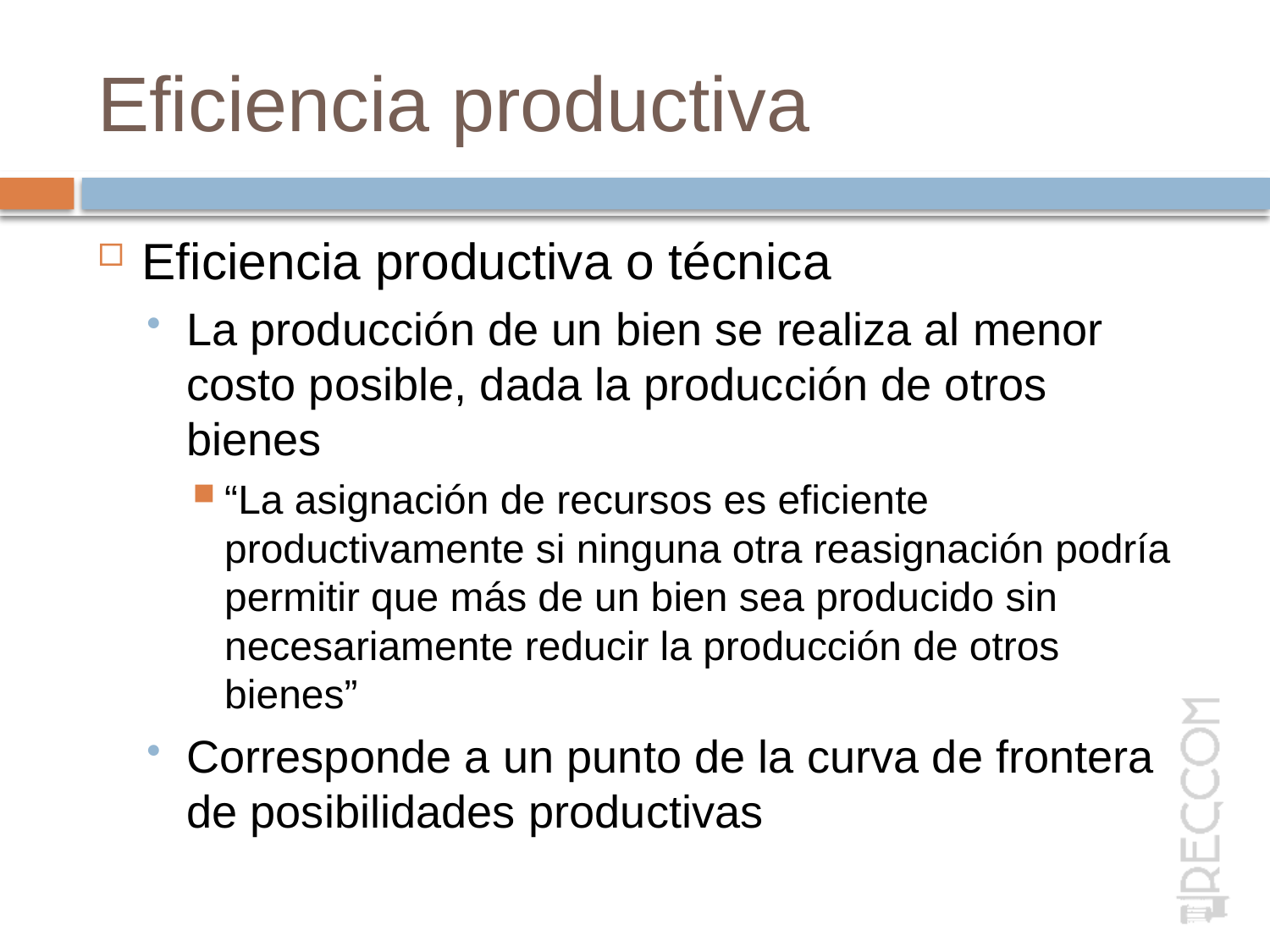

# Eficiencia productiva
Eficiencia productiva o técnica
La producción de un bien se realiza al menor costo posible, dada la producción de otros bienes
“La asignación de recursos es eficiente productivamente si ninguna otra reasignación podría permitir que más de un bien sea producido sin necesariamente reducir la producción de otros bienes”
Corresponde a un punto de la curva de frontera de posibilidades productivas